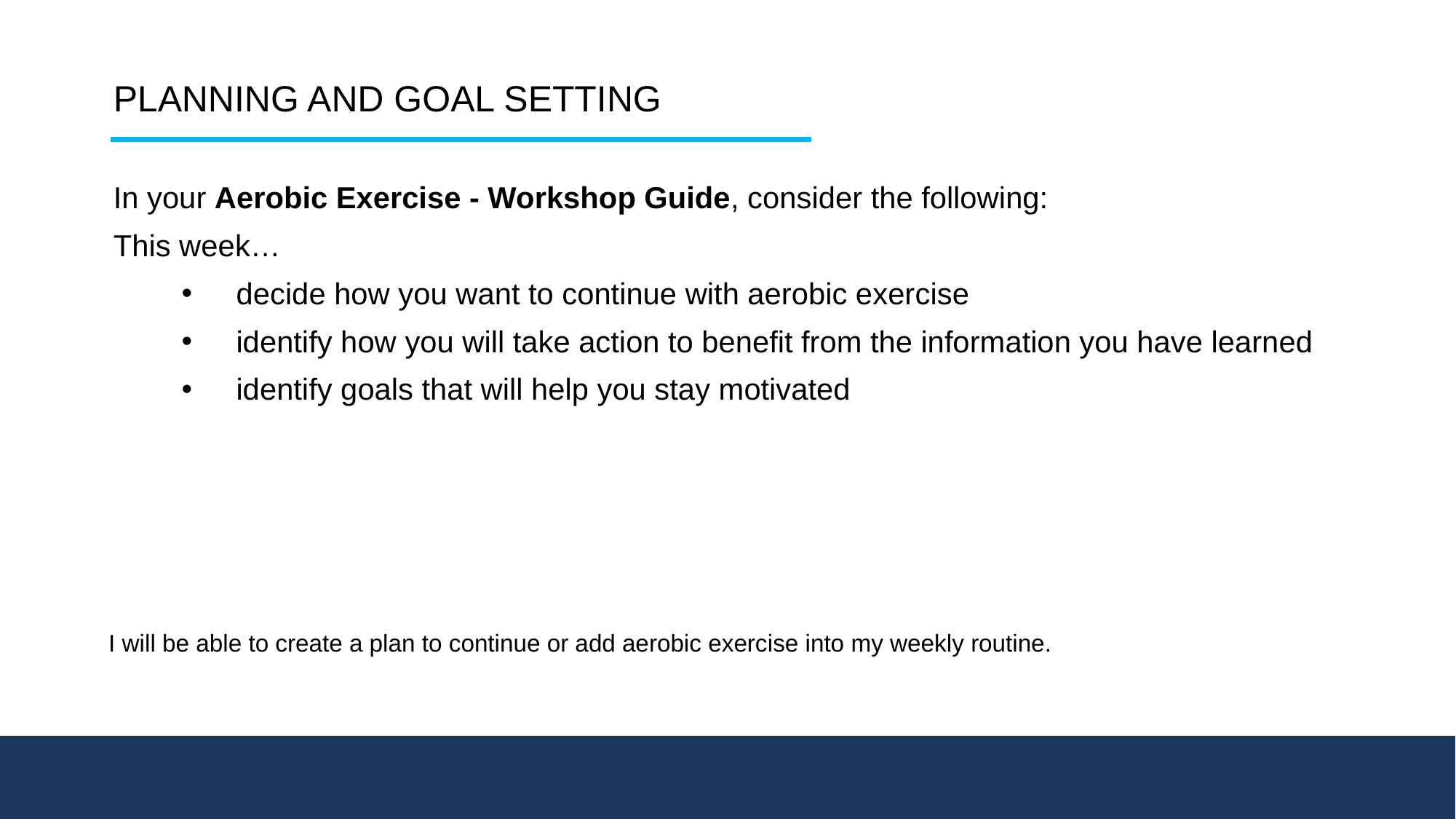

# Planning and Goal Setting
In your Aerobic Exercise - Workshop Guide, consider the following:
This week…
decide how you want to continue with aerobic exercise
identify how you will take action to benefit from the information you have learned
identify goals that will help you stay motivated

I will be able to create a plan to continue or add aerobic exercise into my weekly routine.